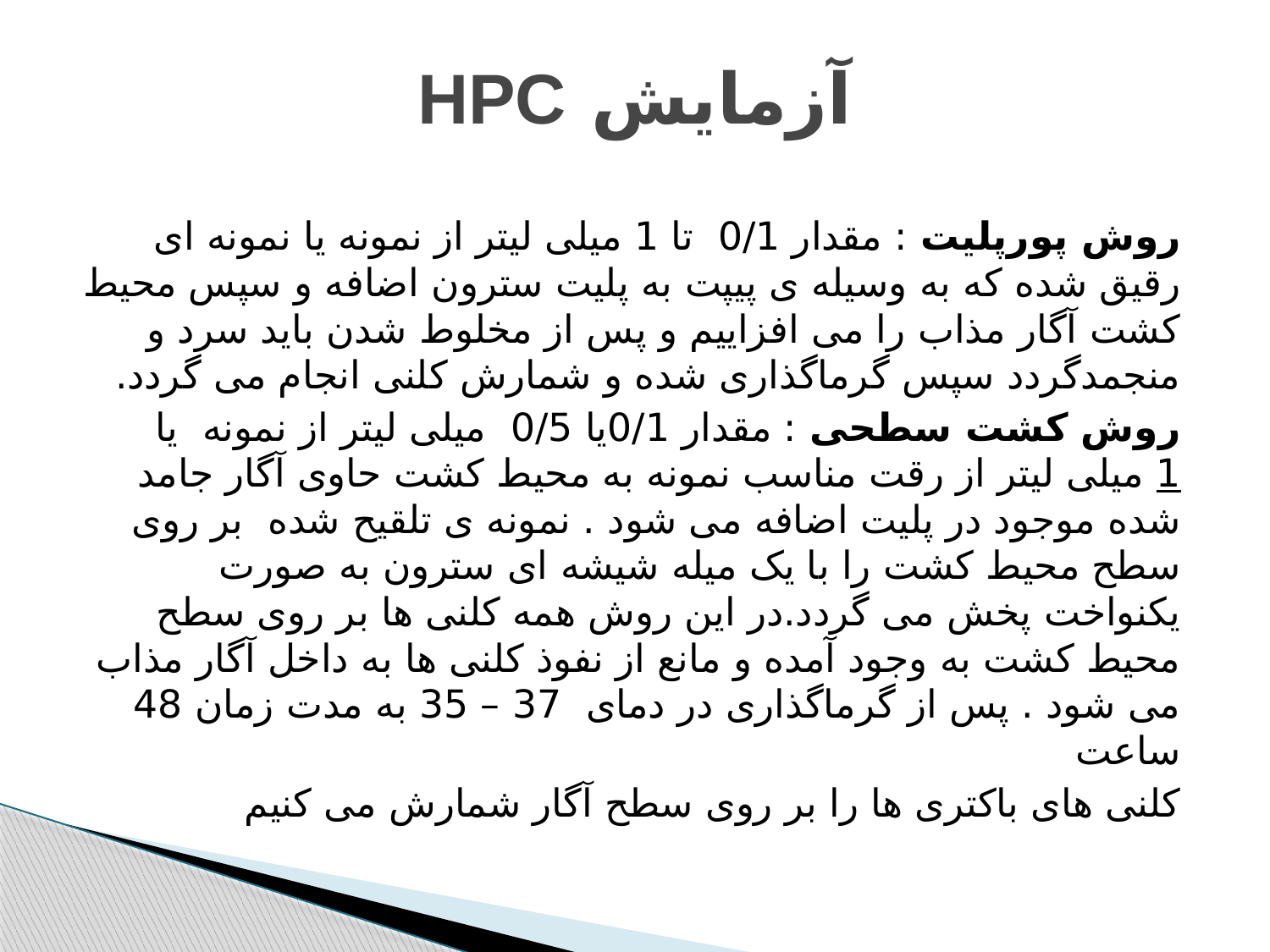

# آزمایش HPC
روش پورپلیت : مقدار 0/1  تا 1 میلی لیتر از نمونه یا نمونه ای رقیق شده که به وسیله ی پیپت به پلیت سترون اضافه و سپس محیط کشت آگار مذاب را می افزاییم و پس از مخلوط شدن باید سرد و منجمدگردد سپس گرماگذاری شده و شمارش کلنی انجام می گردد.
روش کشت سطحی : مقدار 0/1یا 0/5  میلی لیتر از نمونه  یا 1 میلی لیتر از رقت مناسب نمونه به محیط کشت حاوی آگار جامد شده موجود در پلیت اضافه می شود . نمونه ی تلقیح شده  بر روی سطح محیط کشت را با یک میله شیشه ای سترون به صورت یکنواخت پخش می گردد.در این روش همه کلنی ها بر روی سطح محیط کشت به وجود آمده و مانع از نفوذ کلنی ها به داخل آگار مذاب می شود . پس از گرماگذاری در دمای  37 – 35 به مدت زمان 48 ساعت
کلنی های باکتری ها را بر روی سطح آگار شمارش می کنیم